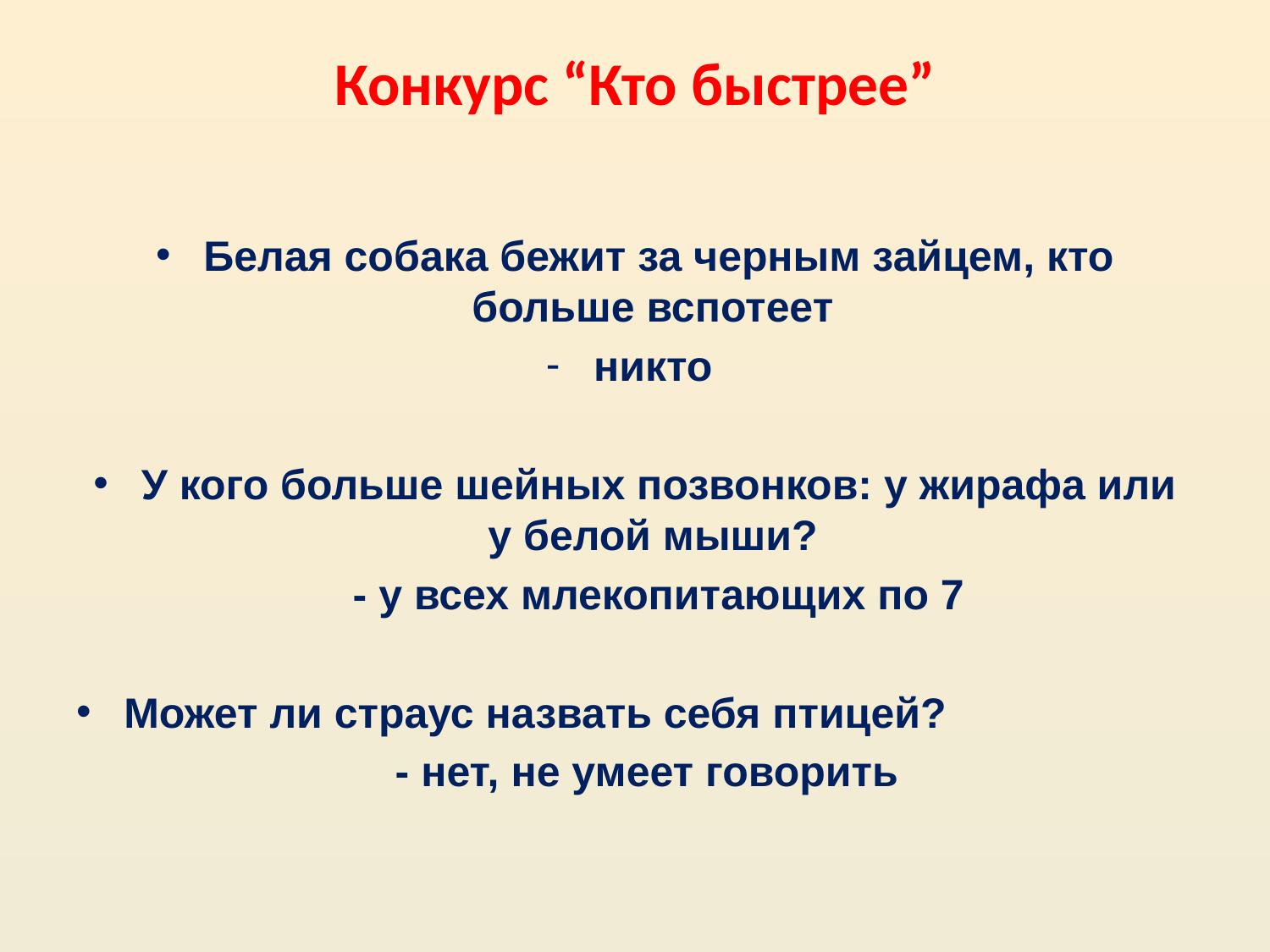

# Конкурс “Кто быстрее”
Белая собака бежит за черным зайцем, кто больше вспотеет
никто

У кого больше шейных позвонков: у жирафа или у белой мыши?
    - у всех млекопитающих по 7

Может ли страус назвать себя птицей?
  - нет, не умеет говорить